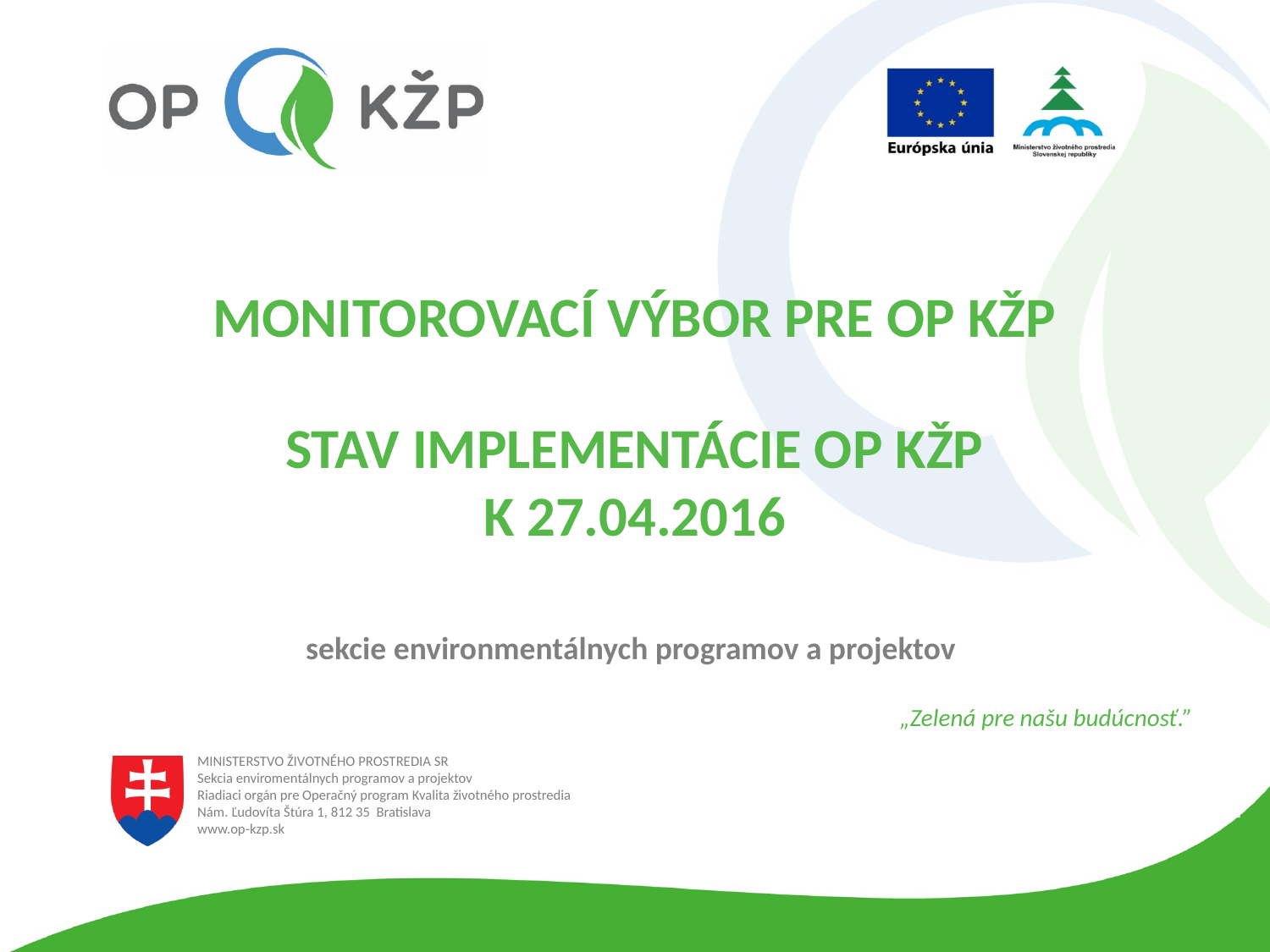

# Monitorovací výbor pre OP KŽP Stav implementácie OP KŽP k 27.04.2016 sekcie environmentálnych programov a projektov